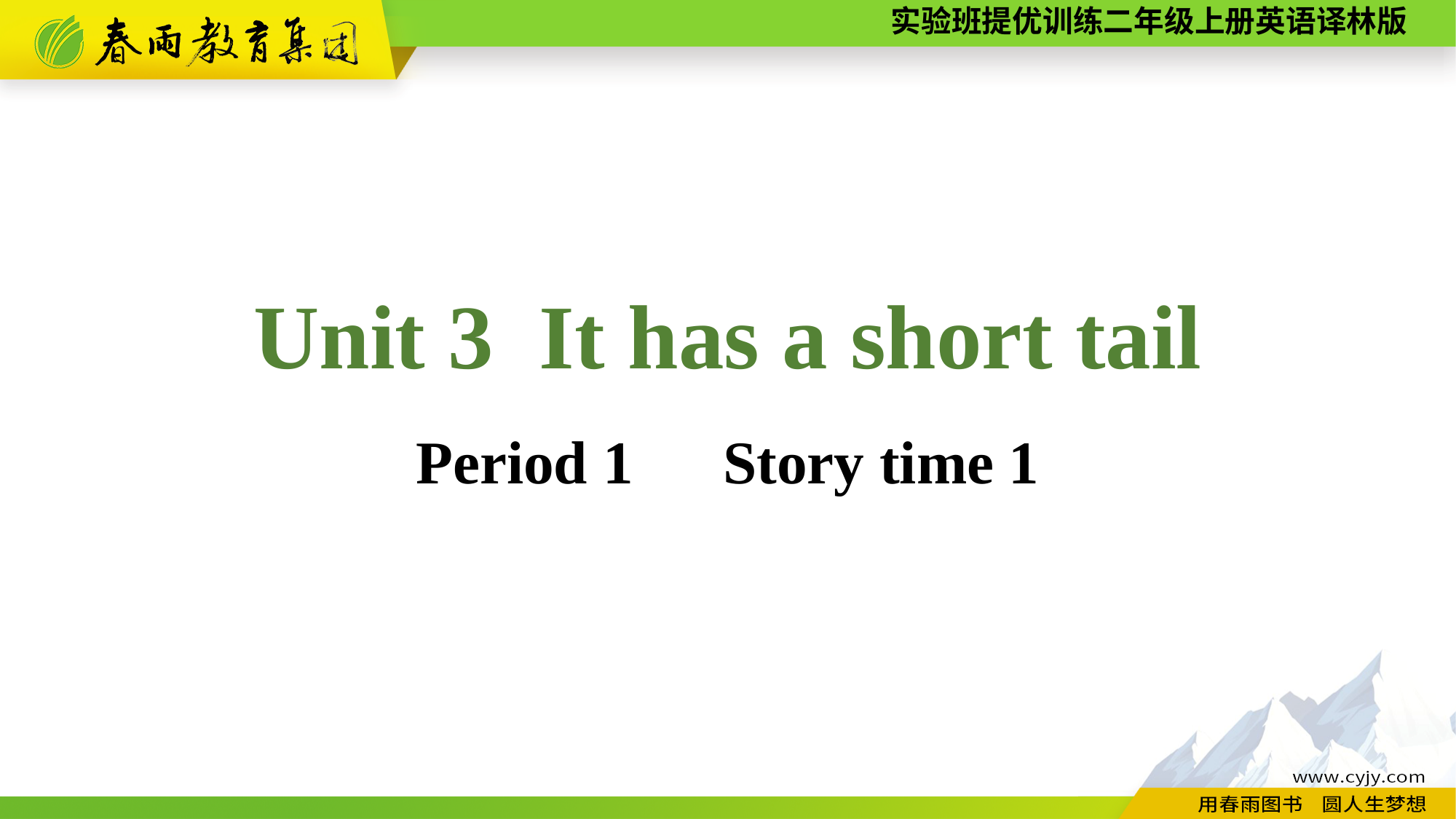

Unit 3  It has a short tail
Period 1　Story time 1